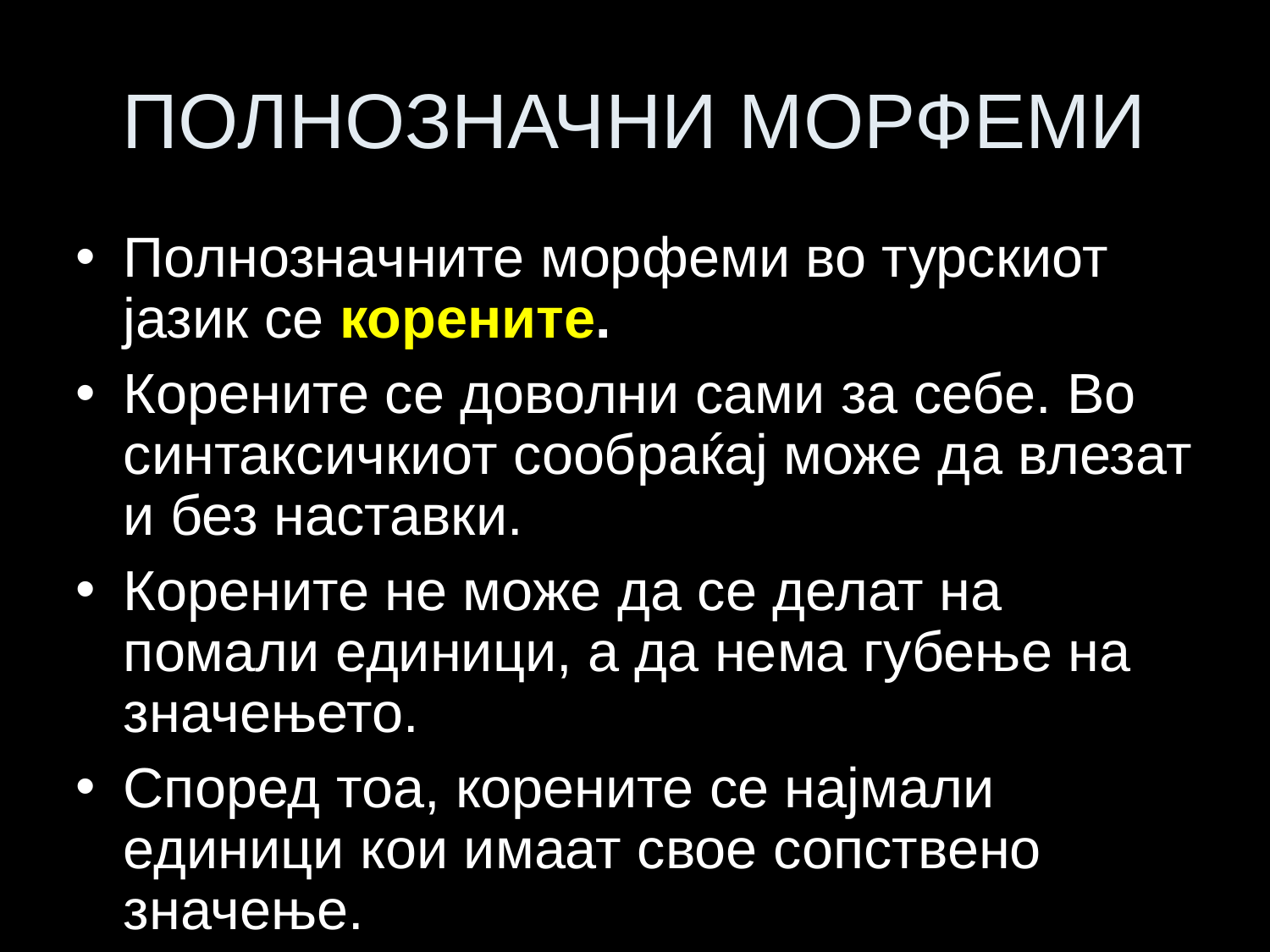

# ПОЛНОЗНАЧНИ МОРФЕМИ
Полнозначните морфеми во турскиот јазик се корените.
Корените се доволни сами за себе. Во синтаксичкиот сообраќај може да влезат и без наставки.
Корените не може да се делат на помали единици, а да нема губење на значењето.
Според тоа, корените се најмали единици кои имаат свое сопствено значење.